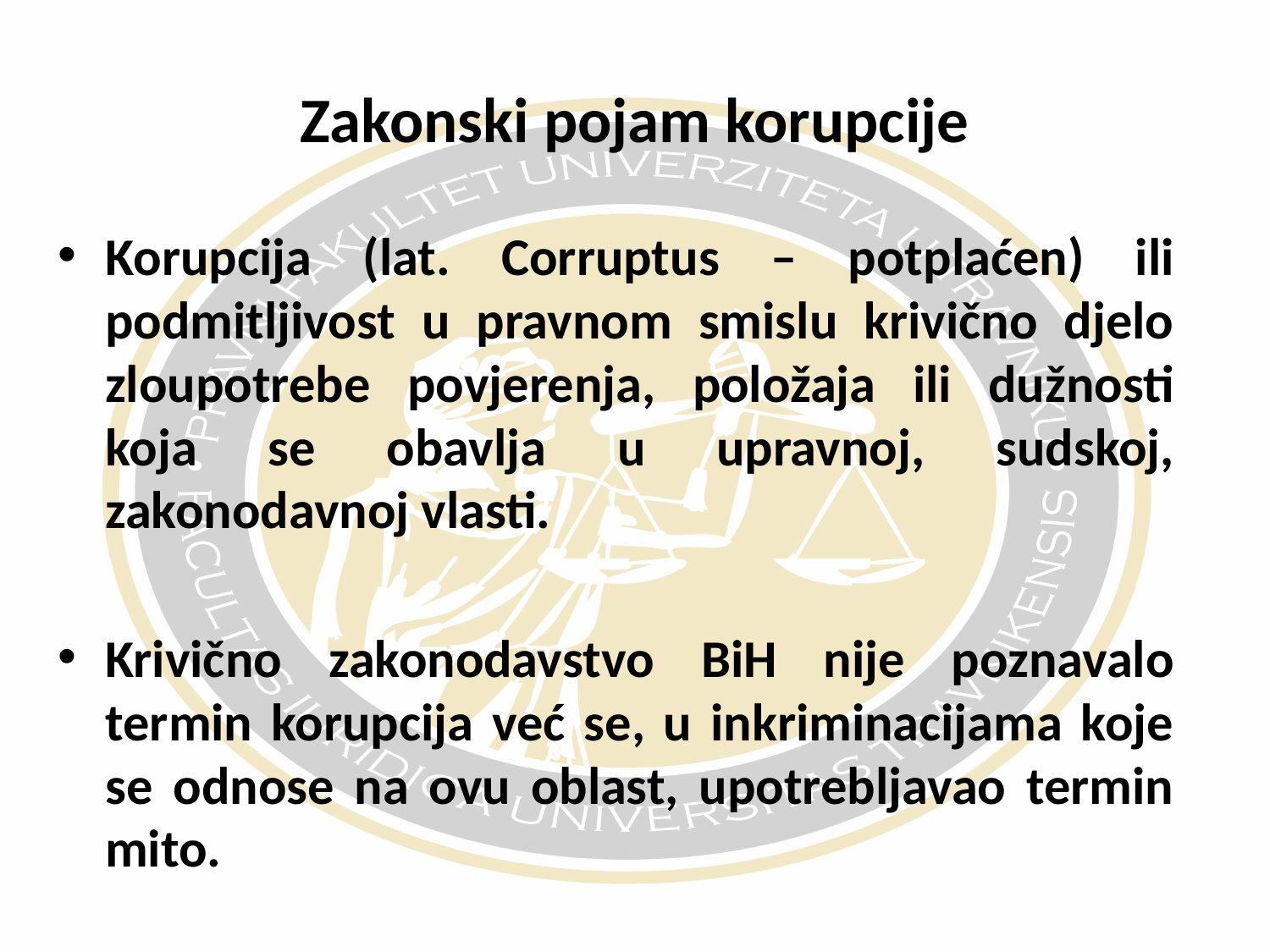

# Zakonski pojam korupcije
Korupcija (lat. Corruptus – potplaćen) ili podmitljivost u pravnom smislu krivično djelo zloupotrebe povjerenja, položaja ili dužnosti koja se obavlja u upravnoj, sudskoj, zakonodavnoj vlasti.

Krivično zakonodavstvo BiH nije poznavalo termin korupcija već se, u inkriminacijama koje se odnose na ovu oblast, upotrebljavao termin mito.